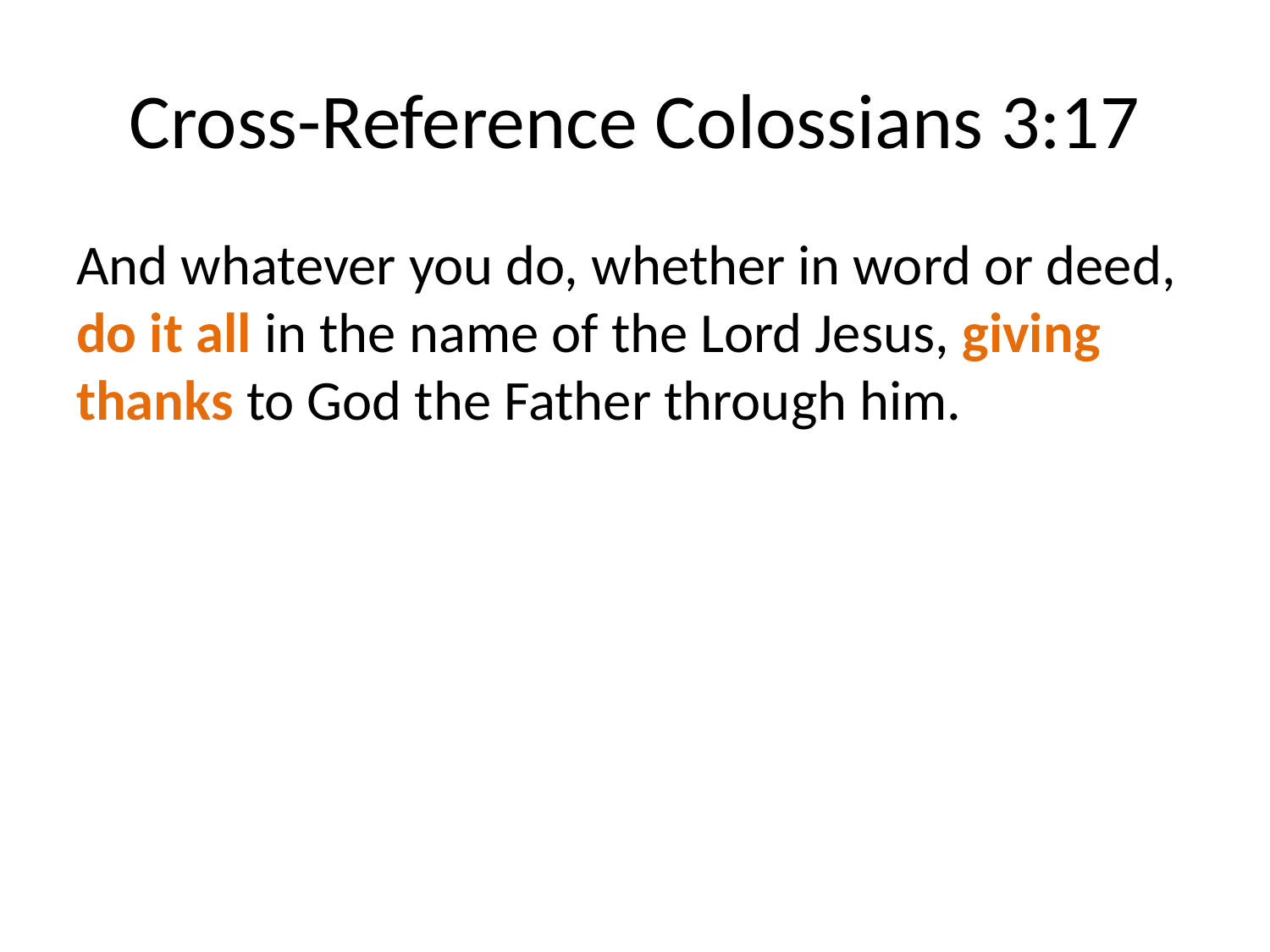

# Cross-Reference Colossians 3:17
And whatever you do, whether in word or deed, do it all in the name of the Lord Jesus, giving thanks to God the Father through him.